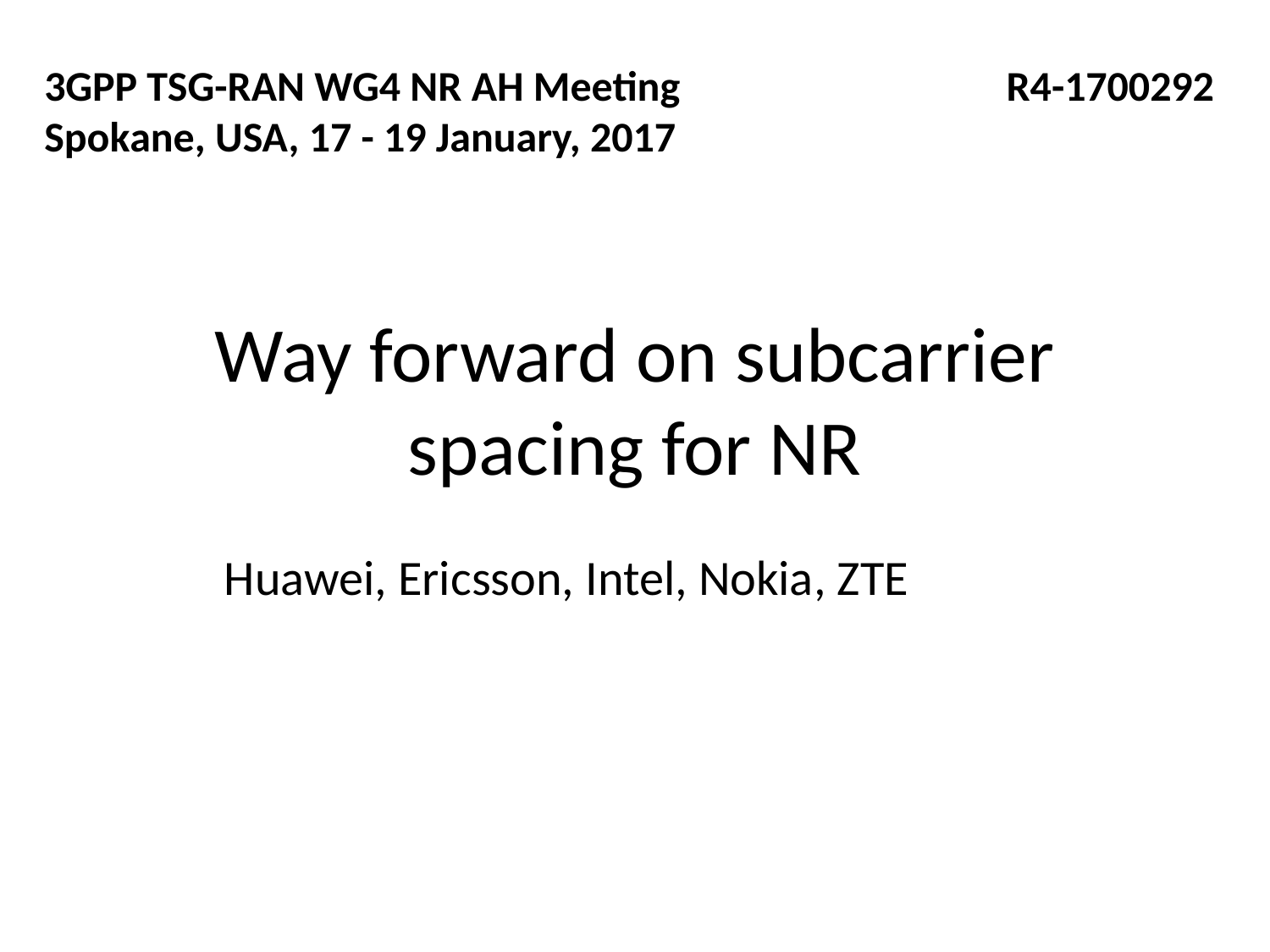

3GPP TSG-RAN WG4 NR AH Meeting	                     R4-1700292
Spokane, USA, 17 - 19 January, 2017
# Way forward on subcarrier spacing for NR
	Huawei, Ericsson, Intel, Nokia, ZTE